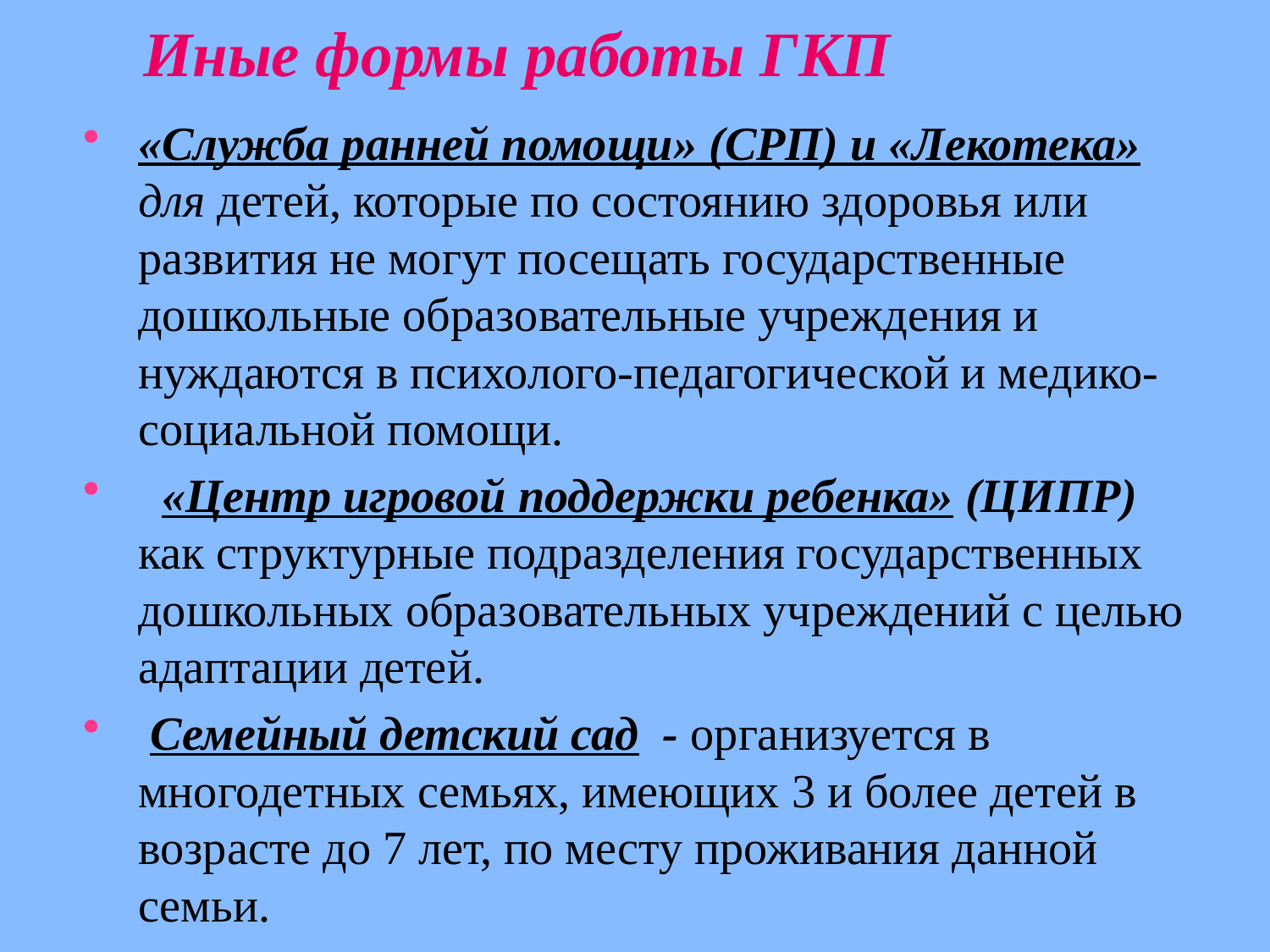

# Иные формы работы ГКП
«Служба ранней помощи» (СРП) и «Лекотека» для детей, которые по состоя­нию здоровья или развития не могут посещать государственные дошкольные образовательные учреждения и нуждаются в психоло­го-педагогической и медико-социальной помощи.
  «Центр игровой поддержки ребенка» (ЦИПР) как струк­турные подразделения государственных дошкольных образователь­ных учреждений с целью адаптации детей.
 Семейный детский сад  - организуется в многодетных семь­ях, имеющих 3 и более детей в возрасте до 7 лет, по месту проживания данной семьи.